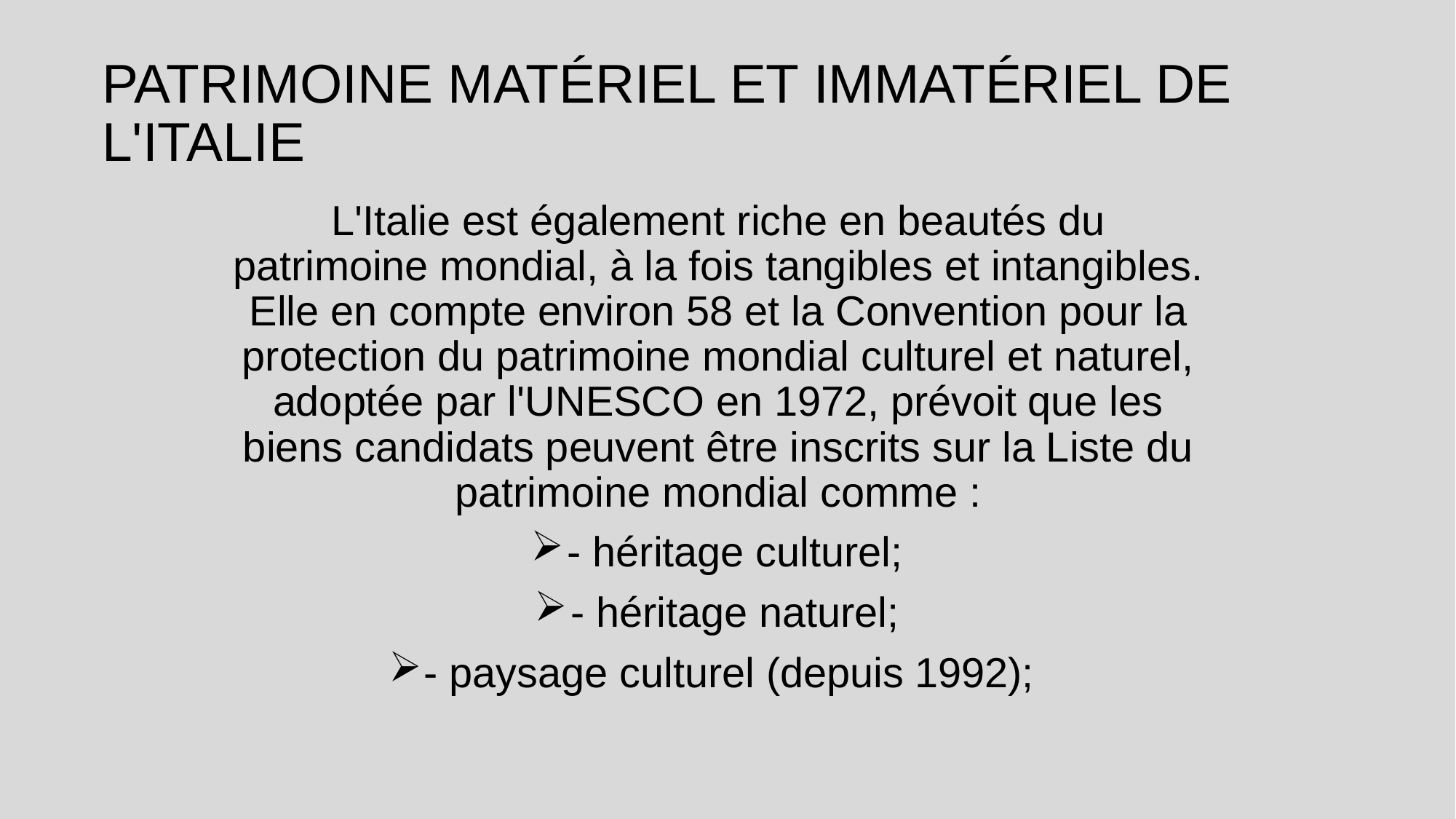

# PATRIMOINE MATÉRIEL ET IMMATÉRIEL DE L'ITALIE
L'Italie est également riche en beautés du patrimoine mondial, à la fois tangibles et intangibles. Elle en compte environ 58 et la Convention pour la protection du patrimoine mondial culturel et naturel, adoptée par l'UNESCO en 1972, prévoit que les biens candidats peuvent être inscrits sur la Liste du patrimoine mondial comme :
- héritage culturel;
- héritage naturel;
- paysage culturel (depuis 1992);